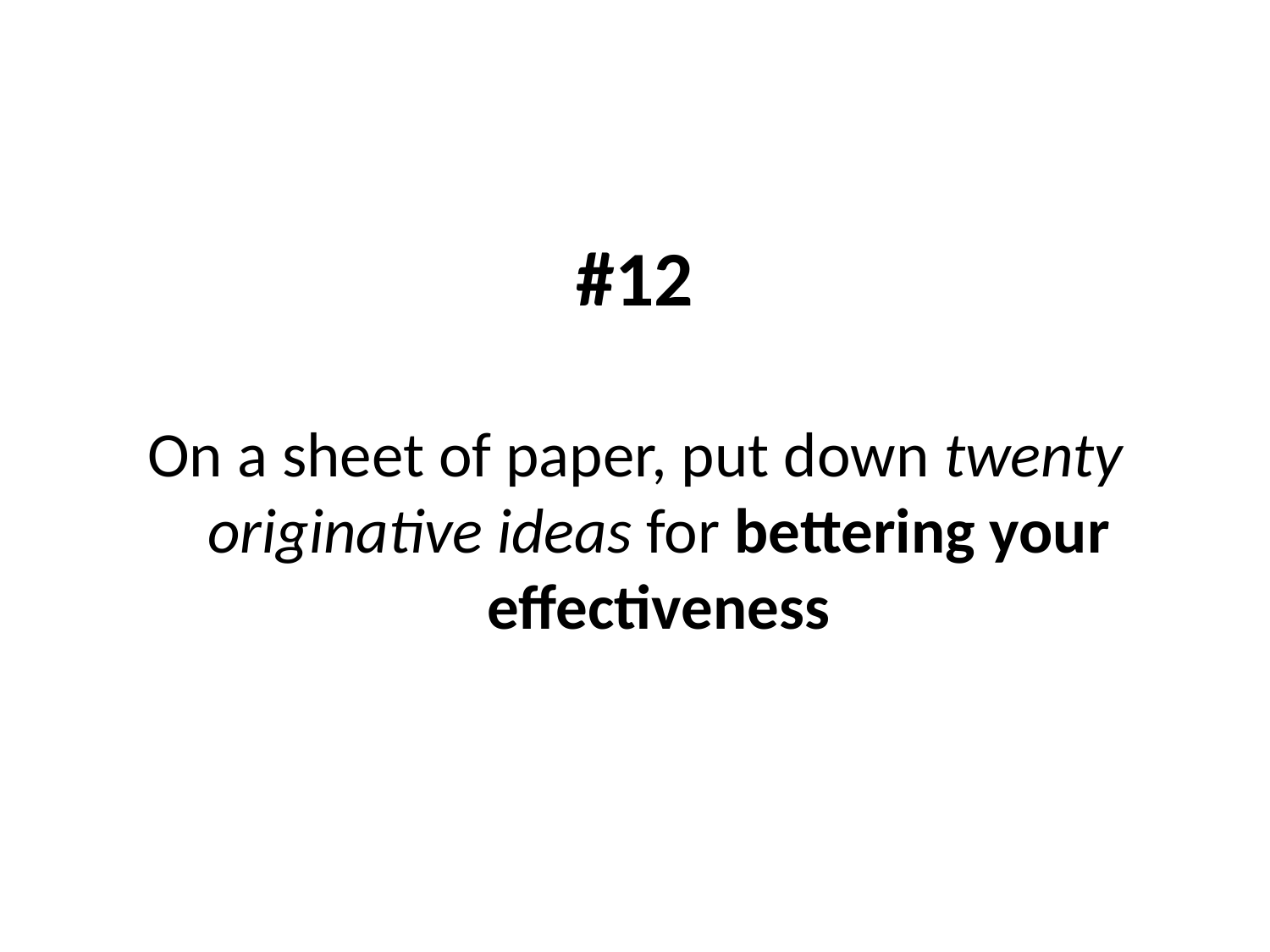

#12

On a sheet of paper, put down twenty originative ideas for bettering your effectiveness